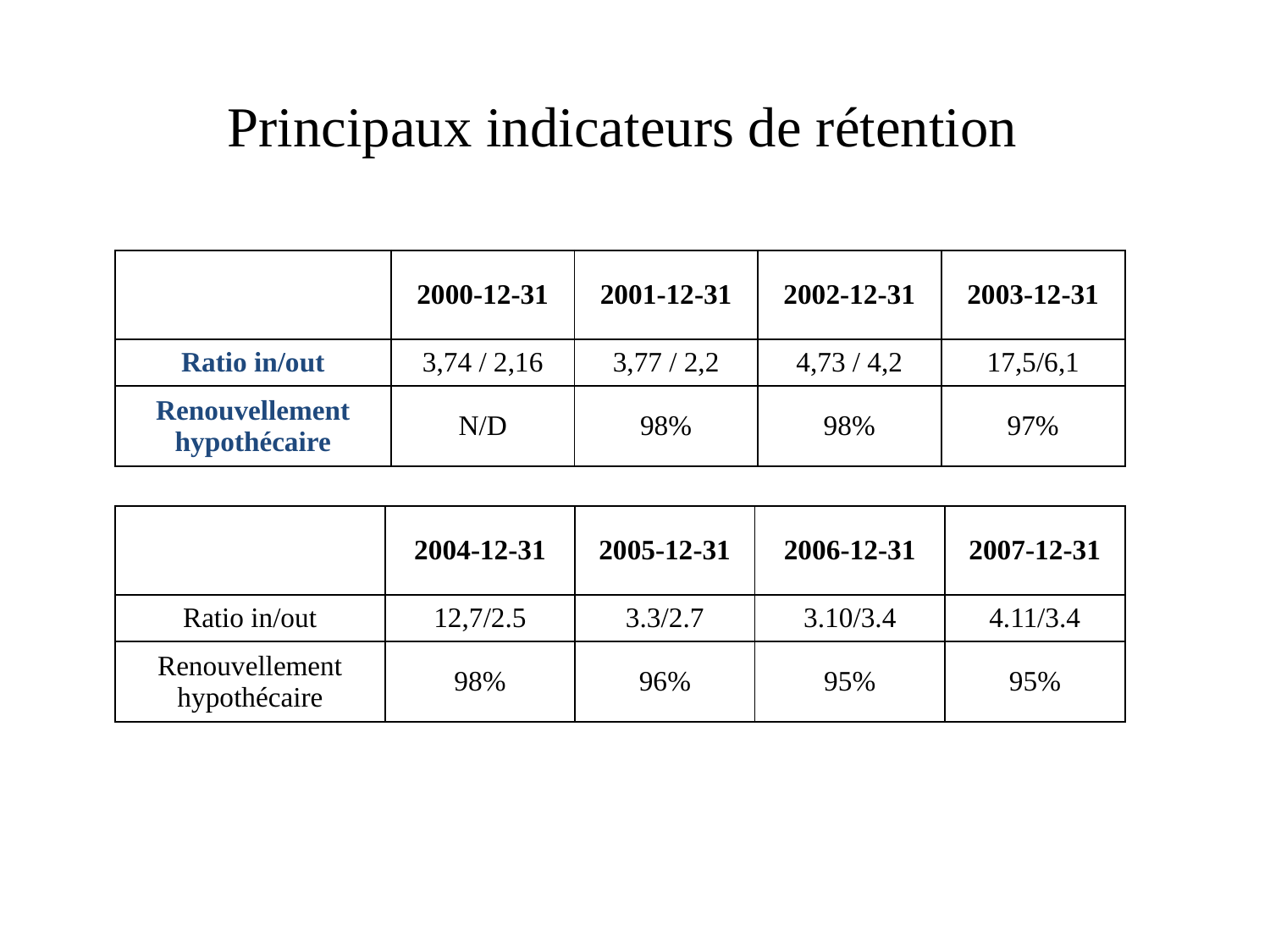

Principaux indicateurs de rétention
|  | 2000-12-31 | 2001-12-31 | 2002-12-31 | 2003-12-31 |
| --- | --- | --- | --- | --- |
| Ratio in/out | 3,74 / 2,16 | 3,77 / 2,2 | 4,73 / 4,2 | 17,5/6,1 |
| Renouvellement hypothécaire | N/D | 98% | 98% | 97% |

|  | 2004-12-31 | 2005-12-31 | 2006-12-31 | 2007-12-31 |
| --- | --- | --- | --- | --- |
| Ratio in/out | 12,7/2.5 | 3.3/2.7 | 3.10/3.4 | 4.11/3.4 |
| Renouvellement hypothécaire | 98% | 96% | 95% | 95% |